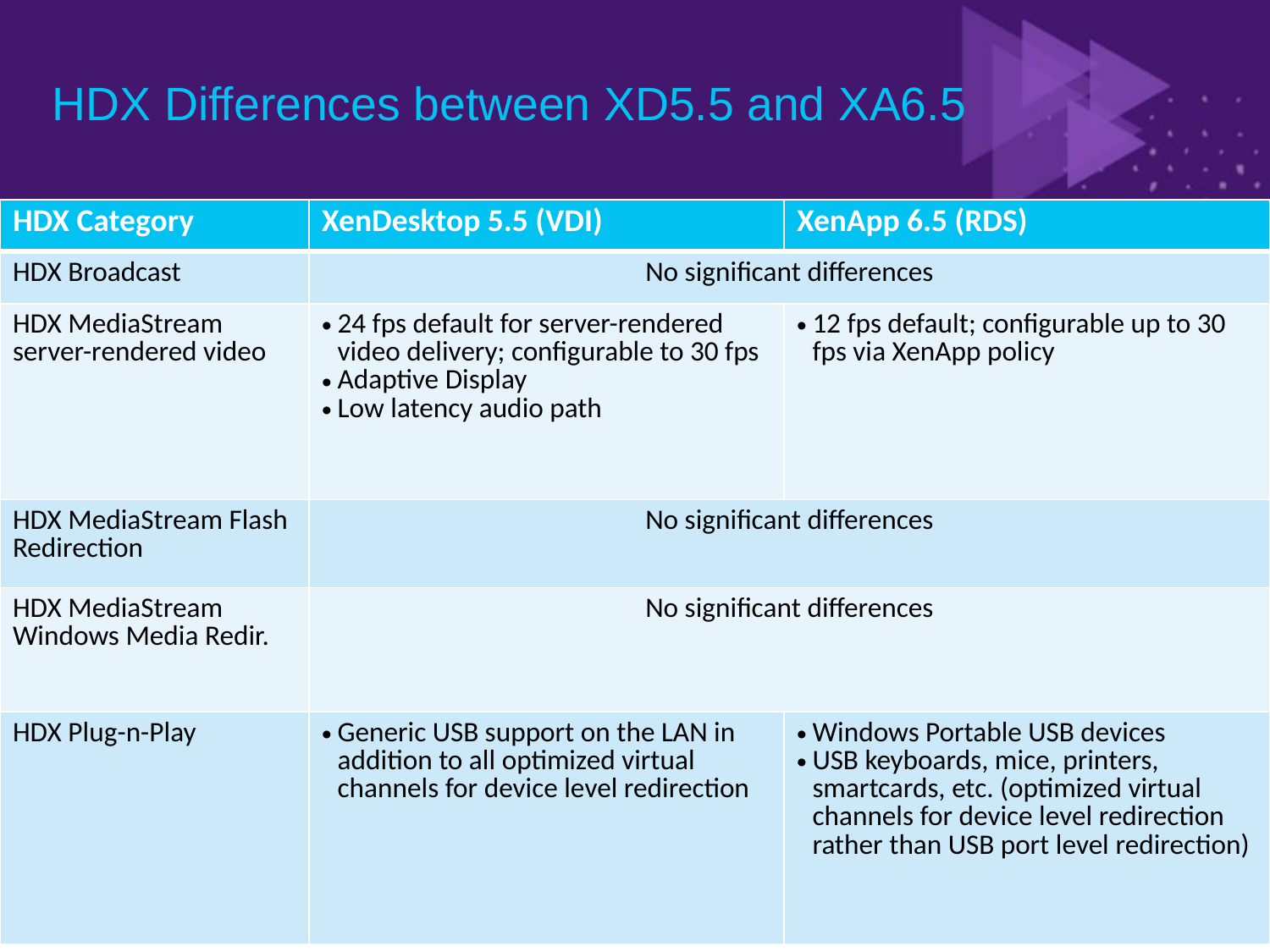

# HDX Differences between XD5.5 and XA6.5
| HDX Category | XenDesktop 5.5 (VDI) | XenApp 6.5 (RDS) |
| --- | --- | --- |
| HDX Broadcast | No significant differences |  |
| HDX MediaStream server-rendered video | 24 fps default for server-rendered video delivery; configurable to 30 fps Adaptive Display Low latency audio path | 12 fps default; configurable up to 30 fps via XenApp policy |
| HDX MediaStream Flash Redirection | No significant differences |  |
| HDX MediaStream Windows Media Redir. | No significant differences |  |
| HDX Plug-n-Play | Generic USB support on the LAN in addition to all optimized virtual channels for device level redirection | Windows Portable USB devices USB keyboards, mice, printers, smartcards, etc. (optimized virtual channels for device level redirection rather than USB port level redirection) |